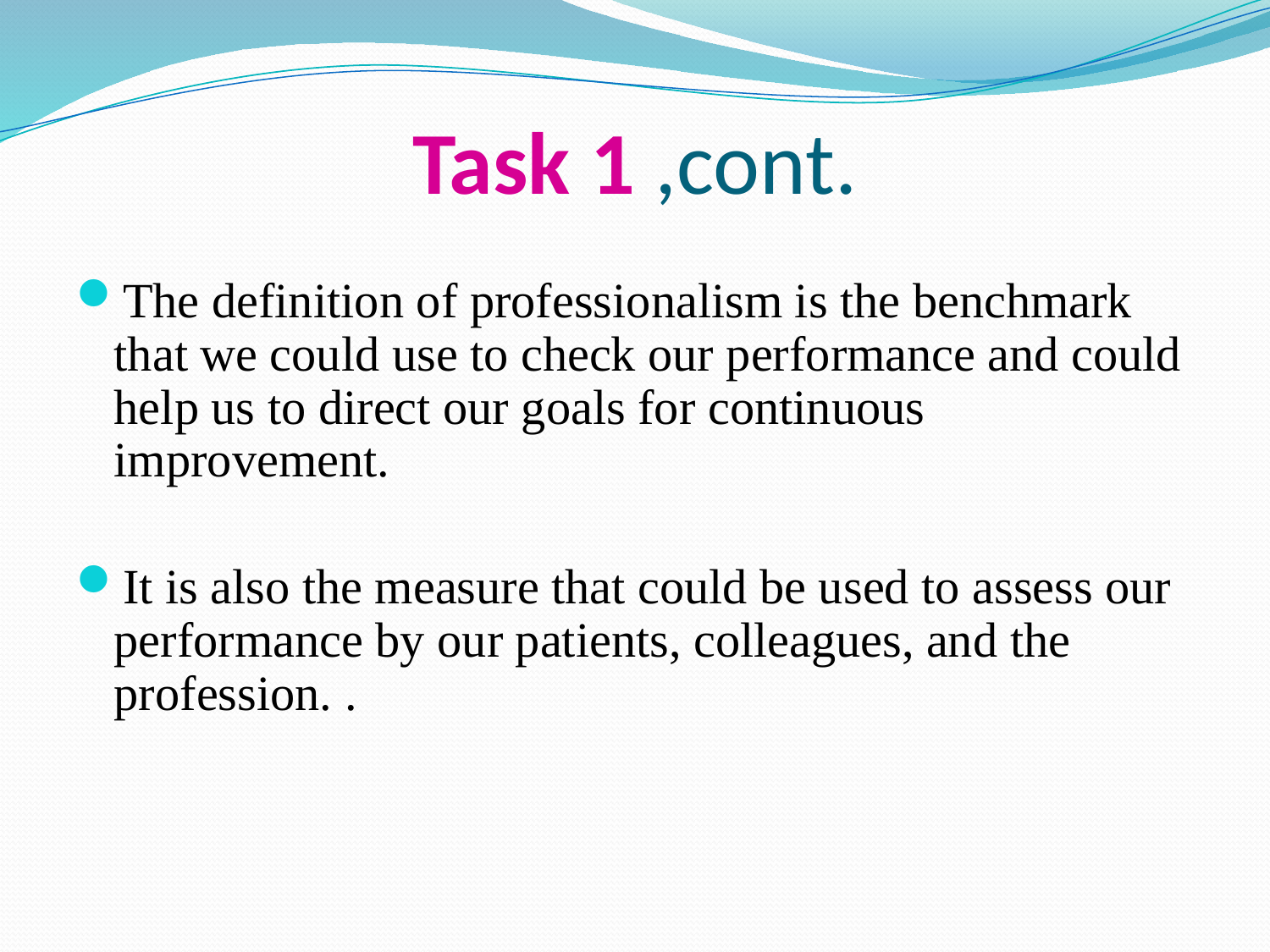

# Task 1 ,cont.
The definition of professionalism is the benchmark that we could use to check our performance and could help us to direct our goals for continuous improvement.

It is also the measure that could be used to assess our performance by our patients, colleagues, and the profession. .